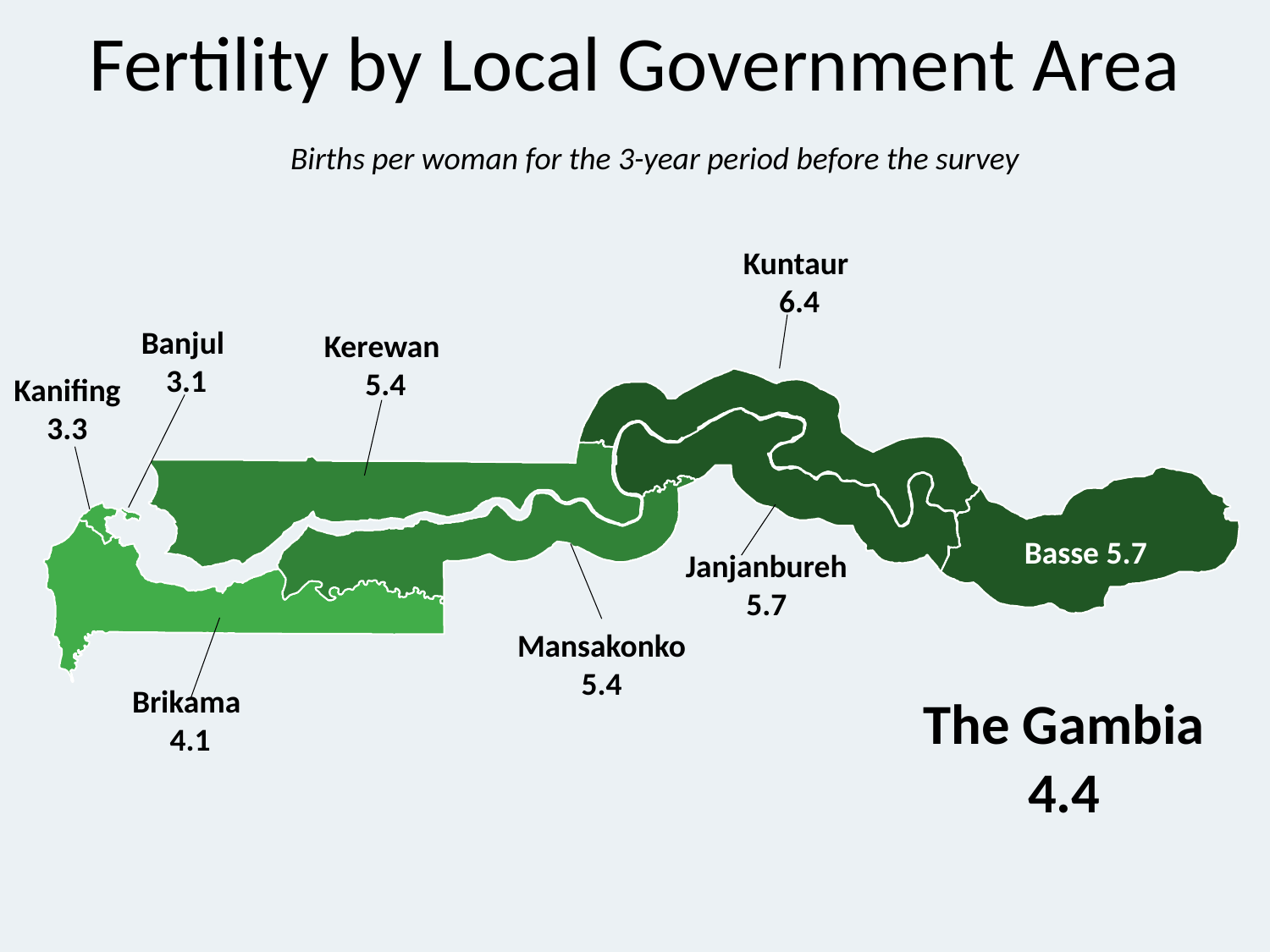

# Fertility by Local Government Area
Births per woman for the 3-year period before the survey
Kuntaur
 6.4
Banjul
3.1
Kerewan
5.4
Kanifing 3.3

Basse 5.7
Janjanbureh
5.7
Mansakonko 5.4
Brikama
4.1
The Gambia
4.4